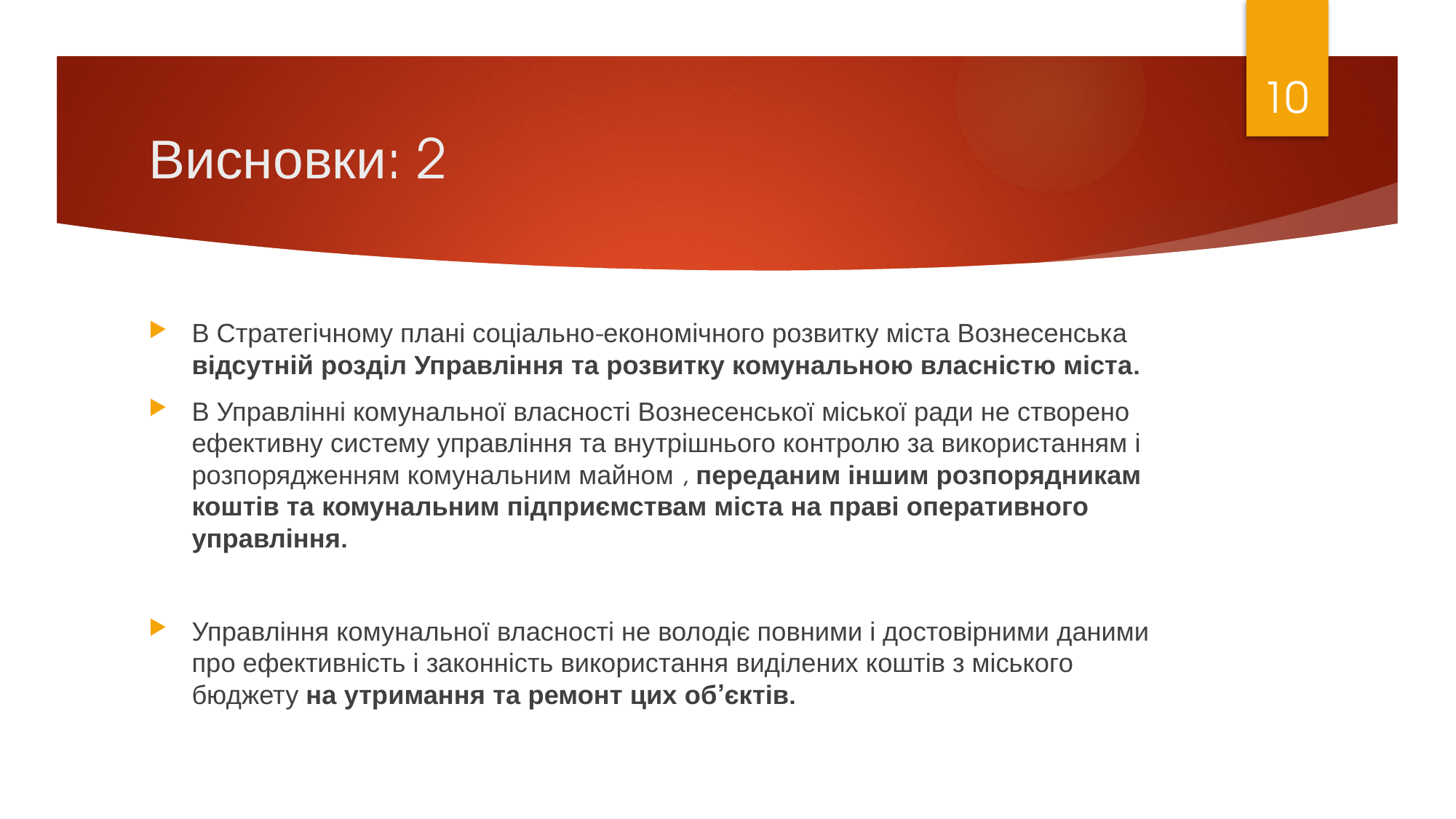

10
# Висновки: 2
В Стратегічному плані соціально-економічного розвитку міста Вознесенська   відсутній розділ Управління та розвитку комунальною власністю міста.
В Управлінні комунальної власності Вознесенської міської ради не створено ефективну систему управління та внутрішнього контролю за використанням і розпорядженням комунальним майном , переданим іншим розпорядникам коштів та комунальним підприємствам міста на праві оперативного управління.

Управління комунальної власності не володіє повними і достовірними даними  про ефективність і законність використання виділених коштів з міського бюджету на утримання та ремонт цих об’єктів.